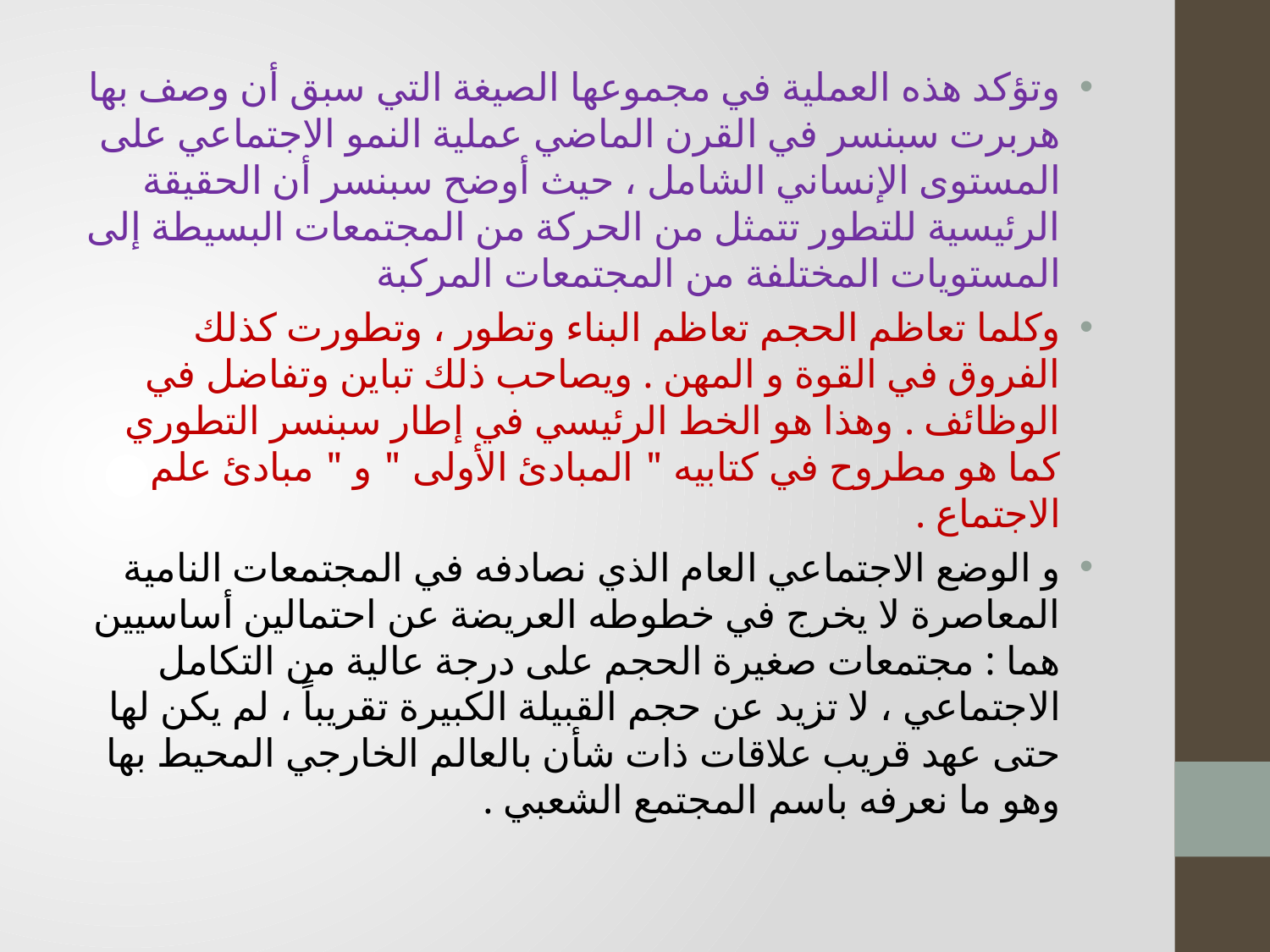

وتؤكد هذه العملية في مجموعها الصيغة التي سبق أن وصف بها هربرت سبنسر في القرن الماضي عملية النمو الاجتماعي على المستوى الإنساني الشامل ، حيث أوضح سبنسر أن الحقيقة الرئيسية للتطور تتمثل من الحركة من المجتمعات البسيطة إلى المستويات المختلفة من المجتمعات المركبة
وكلما تعاظم الحجم تعاظم البناء وتطور ، وتطورت كذلك الفروق في القوة و المهن . ويصاحب ذلك تباين وتفاضل في الوظائف . وهذا هو الخط الرئيسي في إطار سبنسر التطوري كما هو مطروح في كتابيه " المبادئ الأولى " و " مبادئ علم الاجتماع .
و الوضع الاجتماعي العام الذي نصادفه في المجتمعات النامية المعاصرة لا يخرج في خطوطه العريضة عن احتمالين أساسيين هما : مجتمعات صغيرة الحجم على درجة عالية من التكامل الاجتماعي ، لا تزيد عن حجم القبيلة الكبيرة تقريباً ، لم يكن لها حتى عهد قريب علاقات ذات شأن بالعالم الخارجي المحيط بها وهو ما نعرفه باسم المجتمع الشعبي .